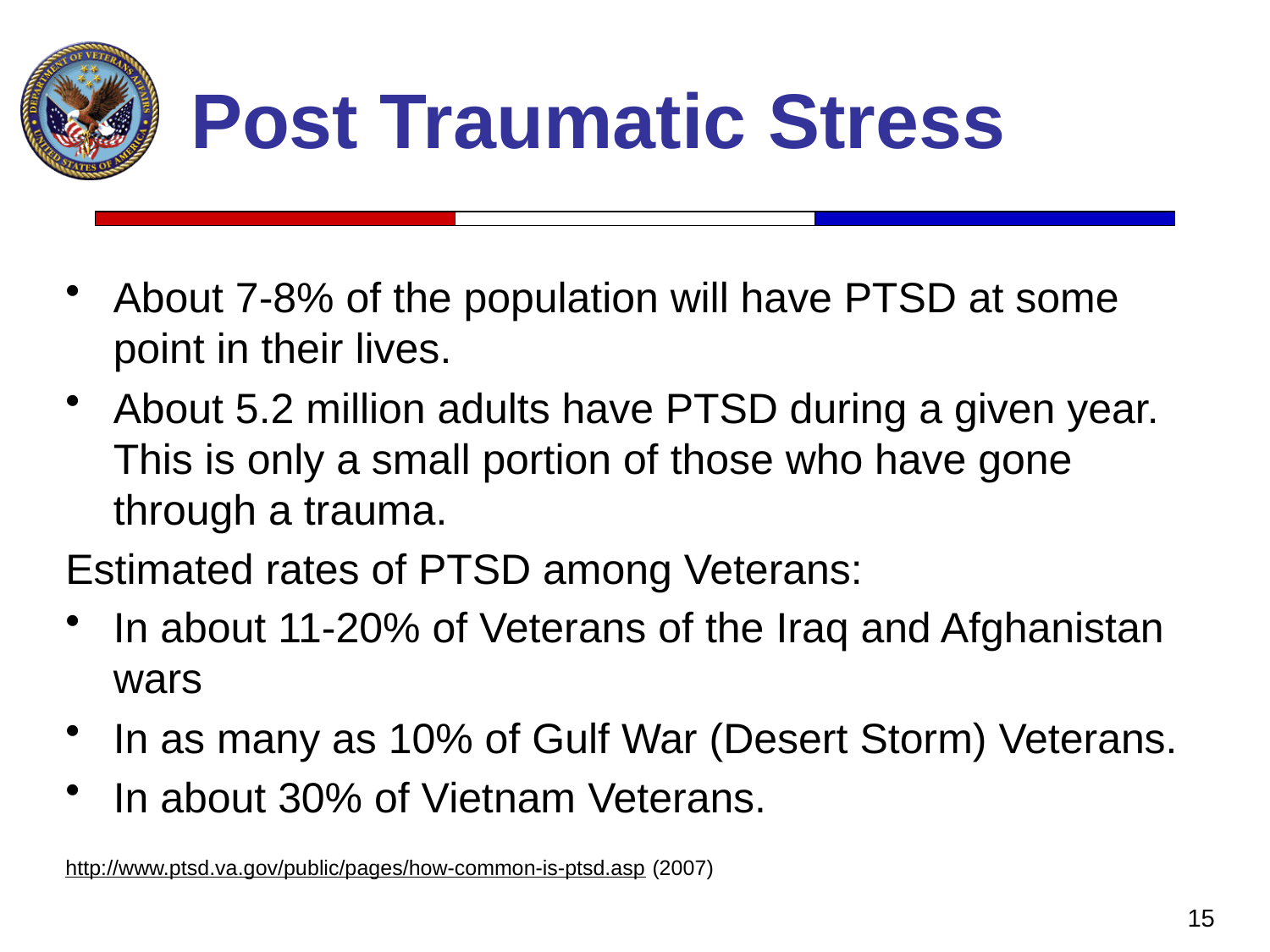

# Post Traumatic Stress
About 7-8% of the population will have PTSD at some point in their lives.
About 5.2 million adults have PTSD during a given year. This is only a small portion of those who have gone through a trauma.
Estimated rates of PTSD among Veterans:
In about 11-20% of Veterans of the Iraq and Afghanistan wars
In as many as 10% of Gulf War (Desert Storm) Veterans.
In about 30% of Vietnam Veterans.

http://www.ptsd.va.gov/public/pages/how-common-is-ptsd.asp (2007)
15